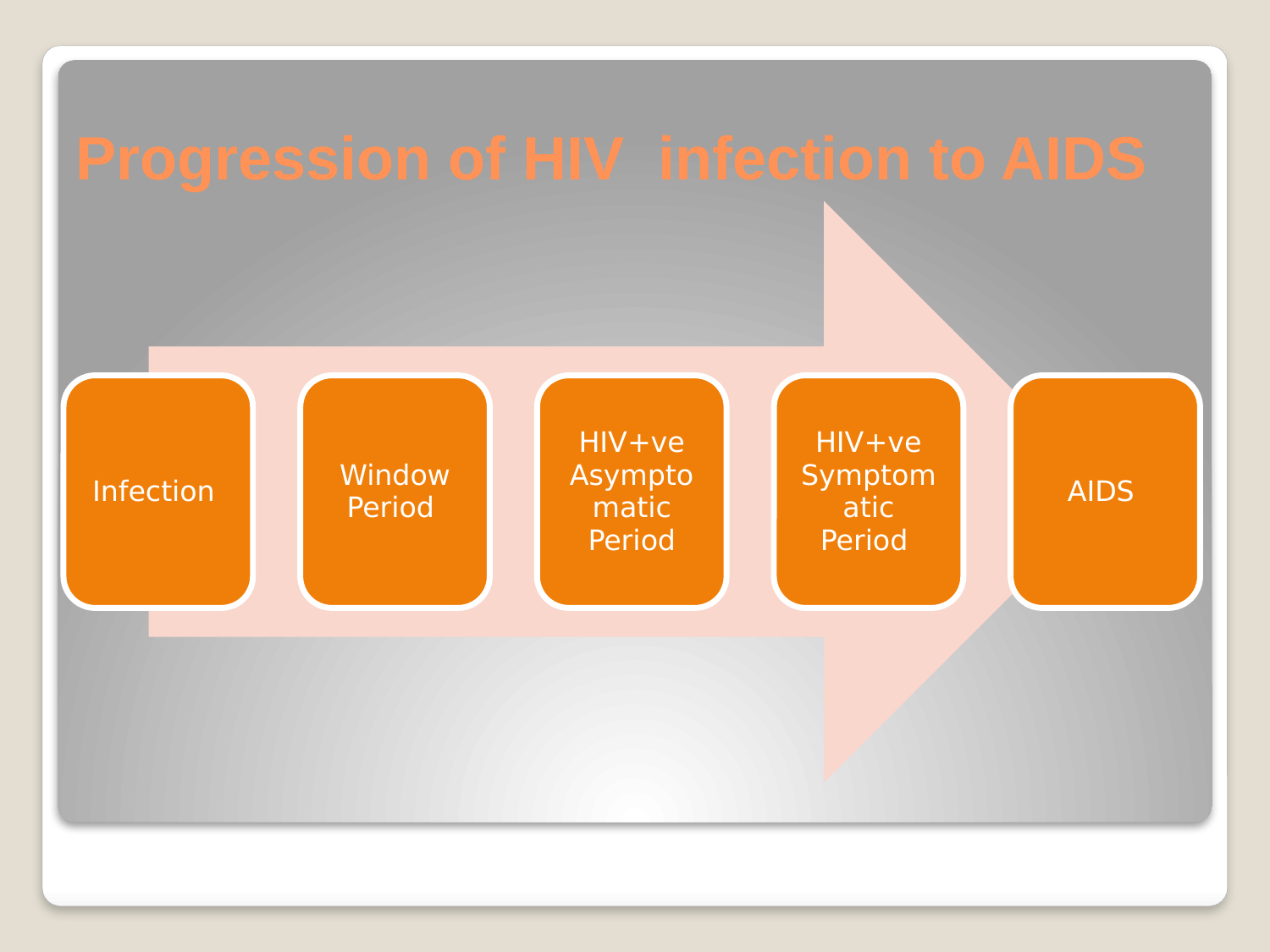

# Progression of HIV  infection to AIDS
Window Period
HIV+ve Asymptomatic Period
HIV+ve Symptomatic Period
AIDS
Infection